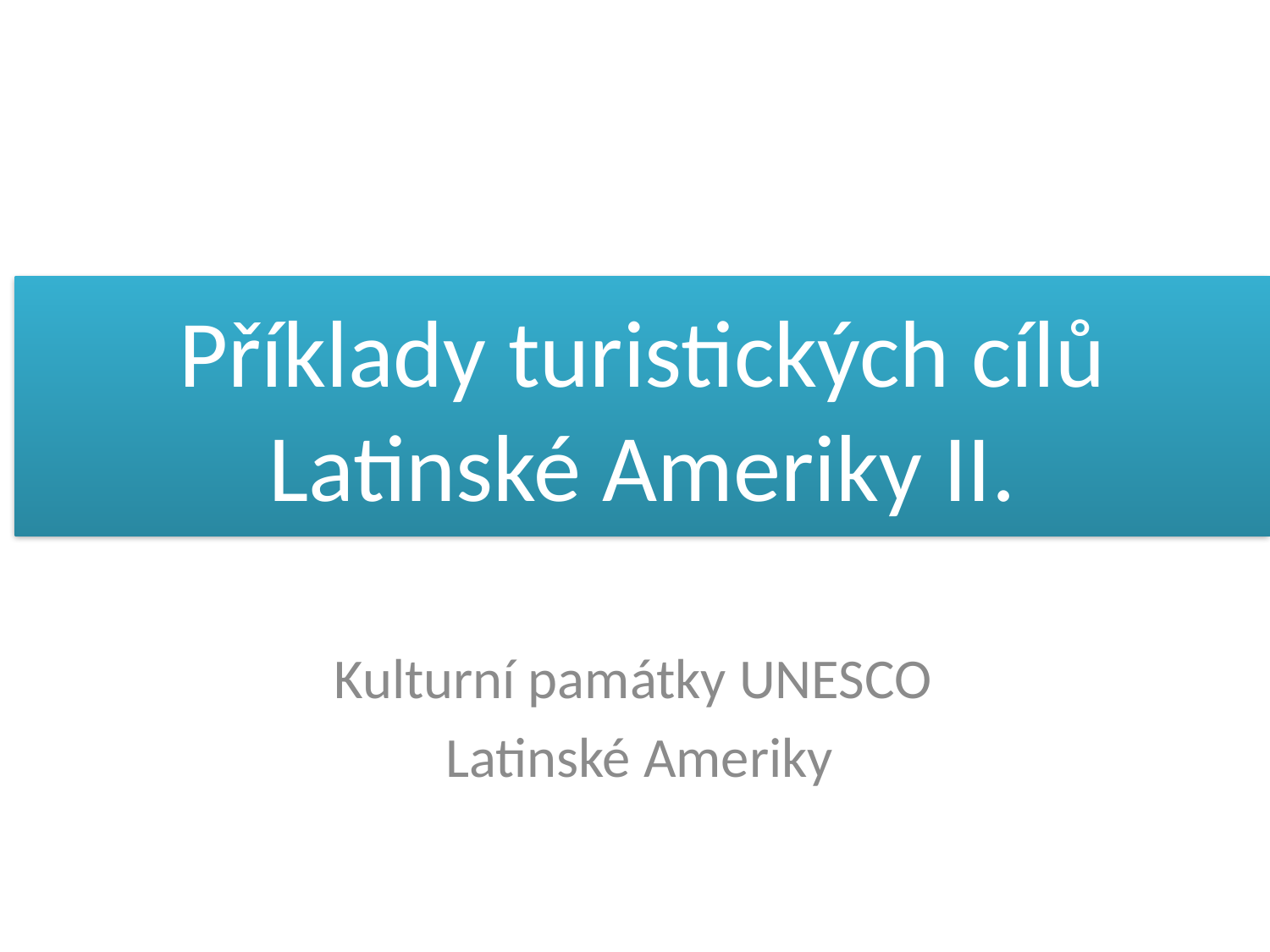

# Příklady turistických cílů Latinské Ameriky II.
Kulturní památky UNESCO
Latinské Ameriky